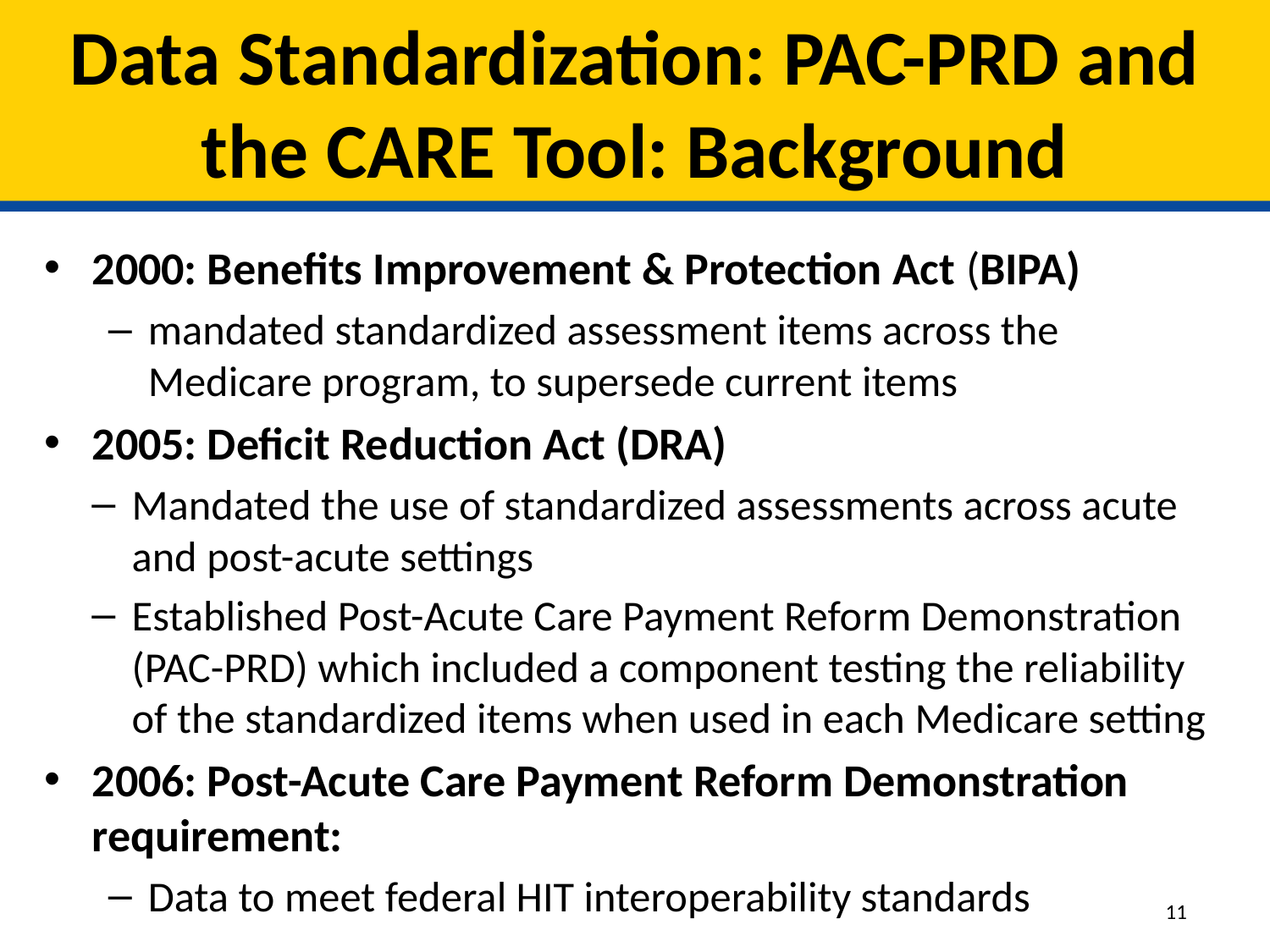

# Data Standardization: PAC-PRD and the CARE Tool: Background
2000: Benefits Improvement & Protection Act (BIPA)
mandated standardized assessment items across the Medicare program, to supersede current items
2005: Deficit Reduction Act (DRA)
Mandated the use of standardized assessments across acute and post-acute settings
Established Post-Acute Care Payment Reform Demonstration (PAC-PRD) which included a component testing the reliability of the standardized items when used in each Medicare setting
2006: Post-Acute Care Payment Reform Demonstration 			    requirement:
Data to meet federal HIT interoperability standards

11